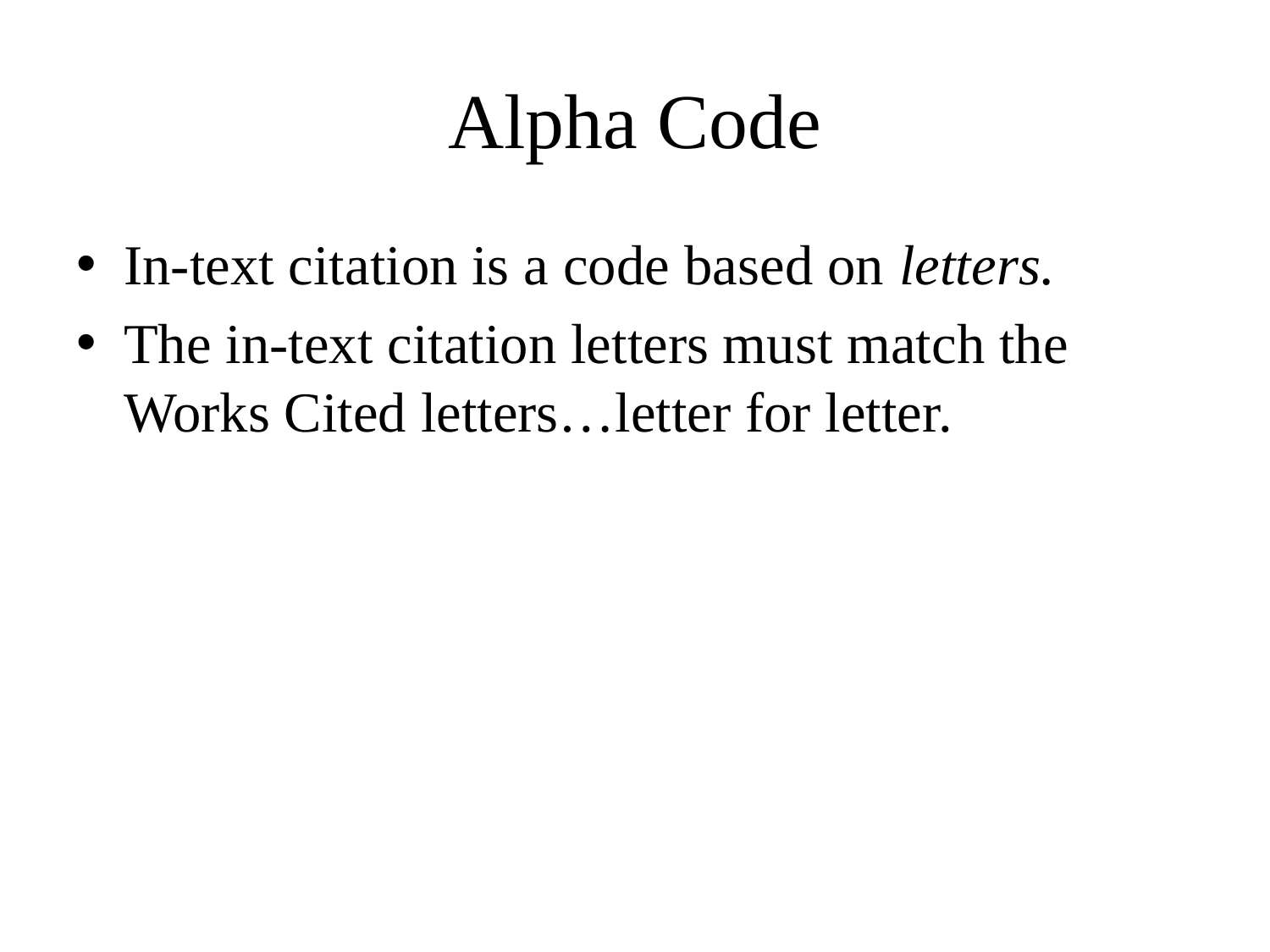

# Alpha Code
In-text citation is a code based on letters.
The in-text citation letters must match the Works Cited letters…letter for letter.